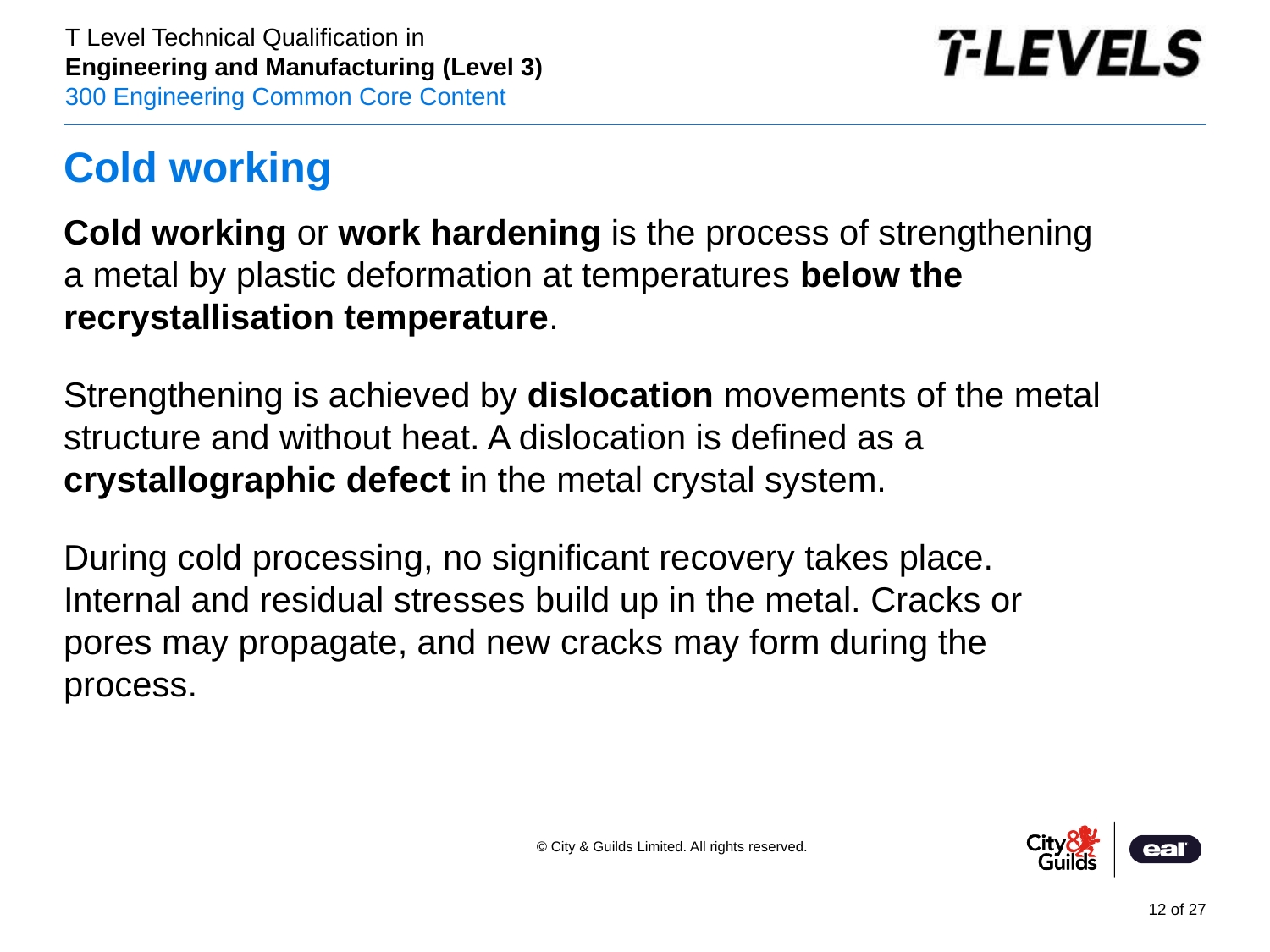

# Cold working
Cold working or work hardening is the process of strengthening a metal by plastic deformation at temperatures below the recrystallisation temperature.
Strengthening is achieved by dislocation movements of the metal structure and without heat. A dislocation is defined as a crystallographic defect in the metal crystal system.
During cold processing, no significant recovery takes place. Internal and residual stresses build up in the metal. Cracks or pores may propagate, and new cracks may form during the process.